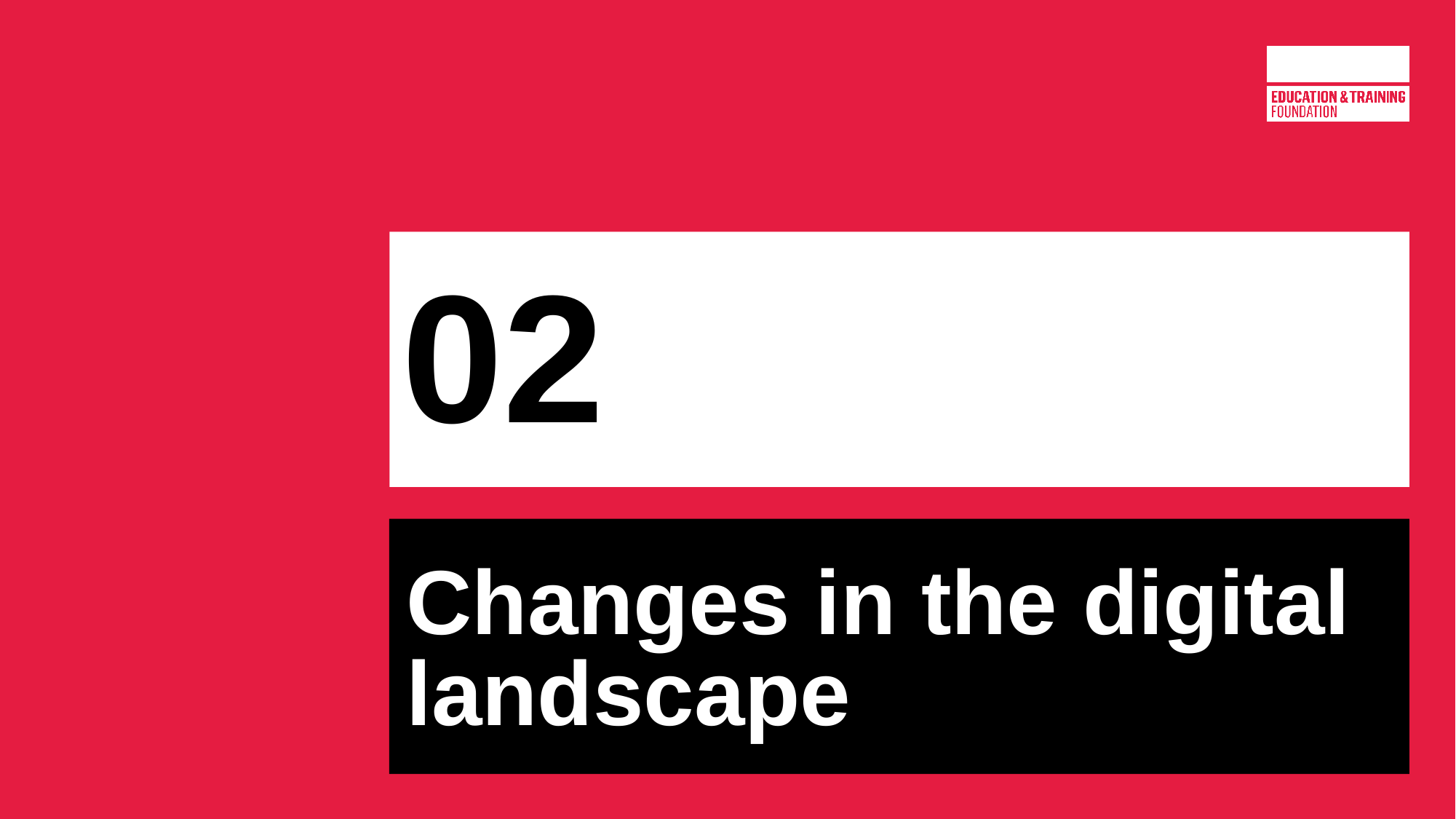

# 02
Changes in the digital landscape